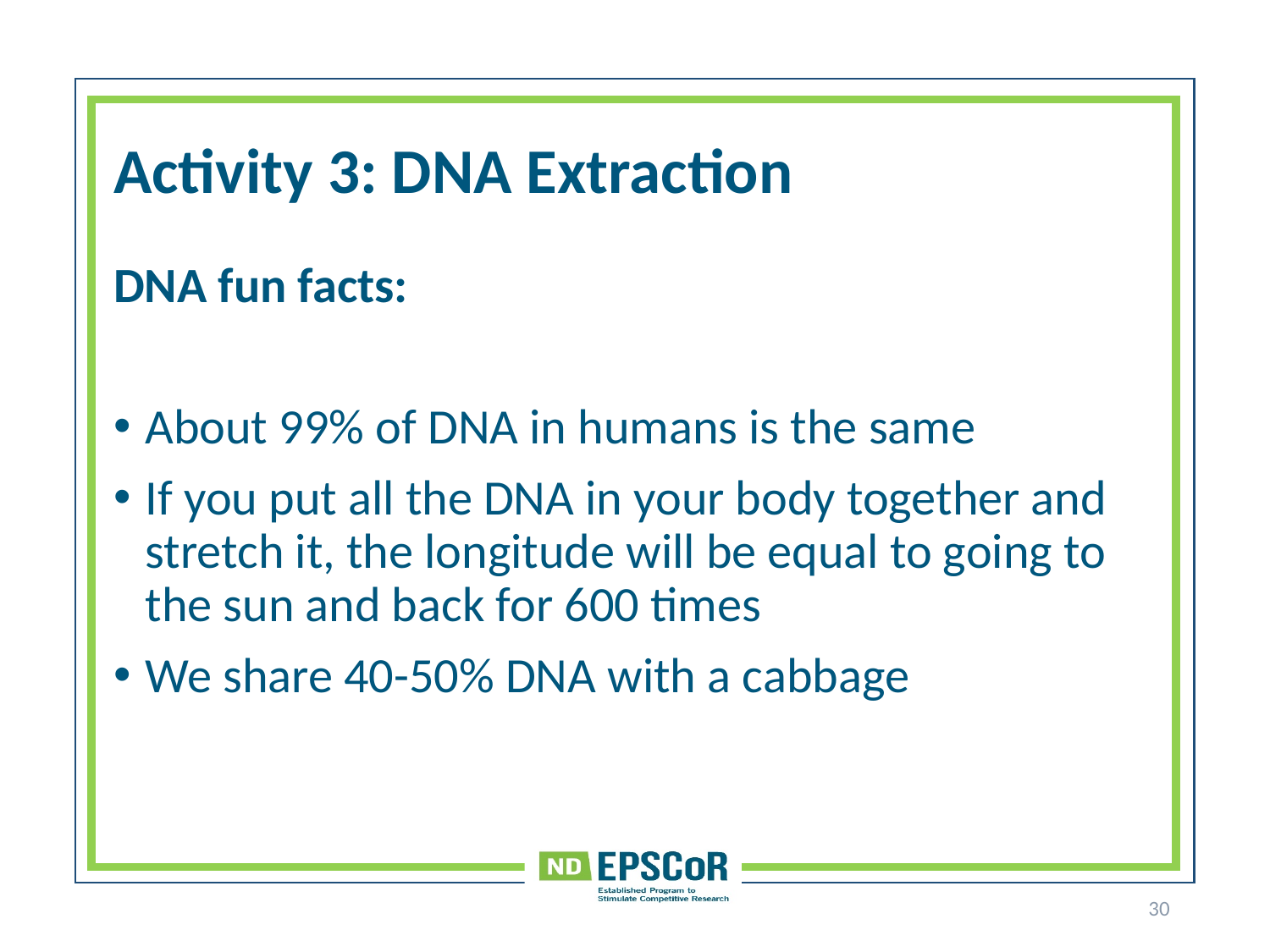

# Activity 3: DNA Extraction
DNA fun facts:

About 99% of DNA in humans is the same
If you put all the DNA in your body together and stretch it, the longitude will be equal to going to the sun and back for 600 times
We share 40-50% DNA with a cabbage

30